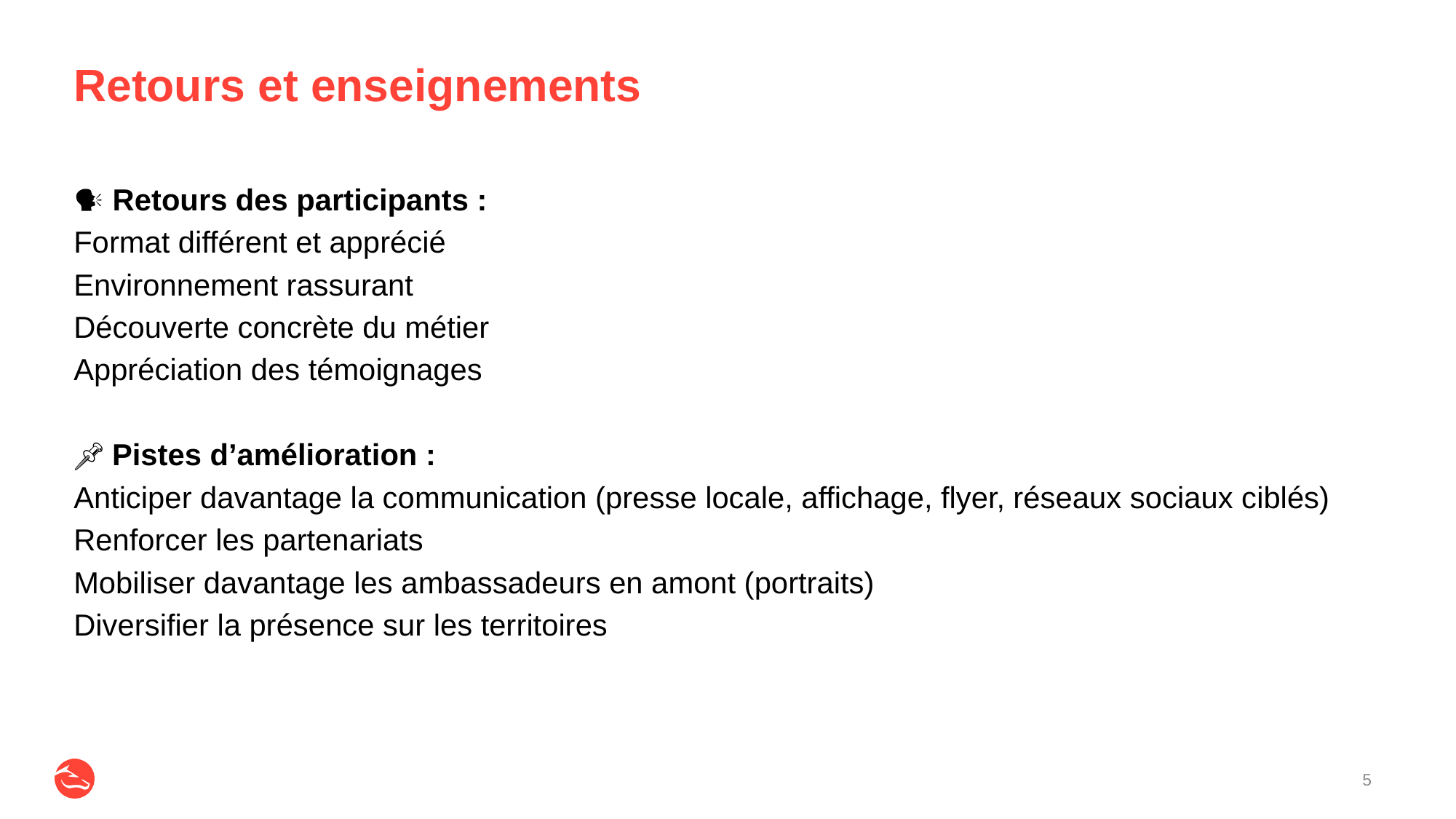

Retours et enseignements

🗣 Retours des participants :
Format différent et apprécié
Environnement rassurant
Découverte concrète du métier
Appréciation des témoignages

📌 Pistes d’amélioration :
Anticiper davantage la communication (presse locale, affichage, flyer, réseaux sociaux ciblés)
Renforcer les partenariats
Mobiliser davantage les ambassadeurs en amont (portraits)
Diversifier la présence sur les territoires

5